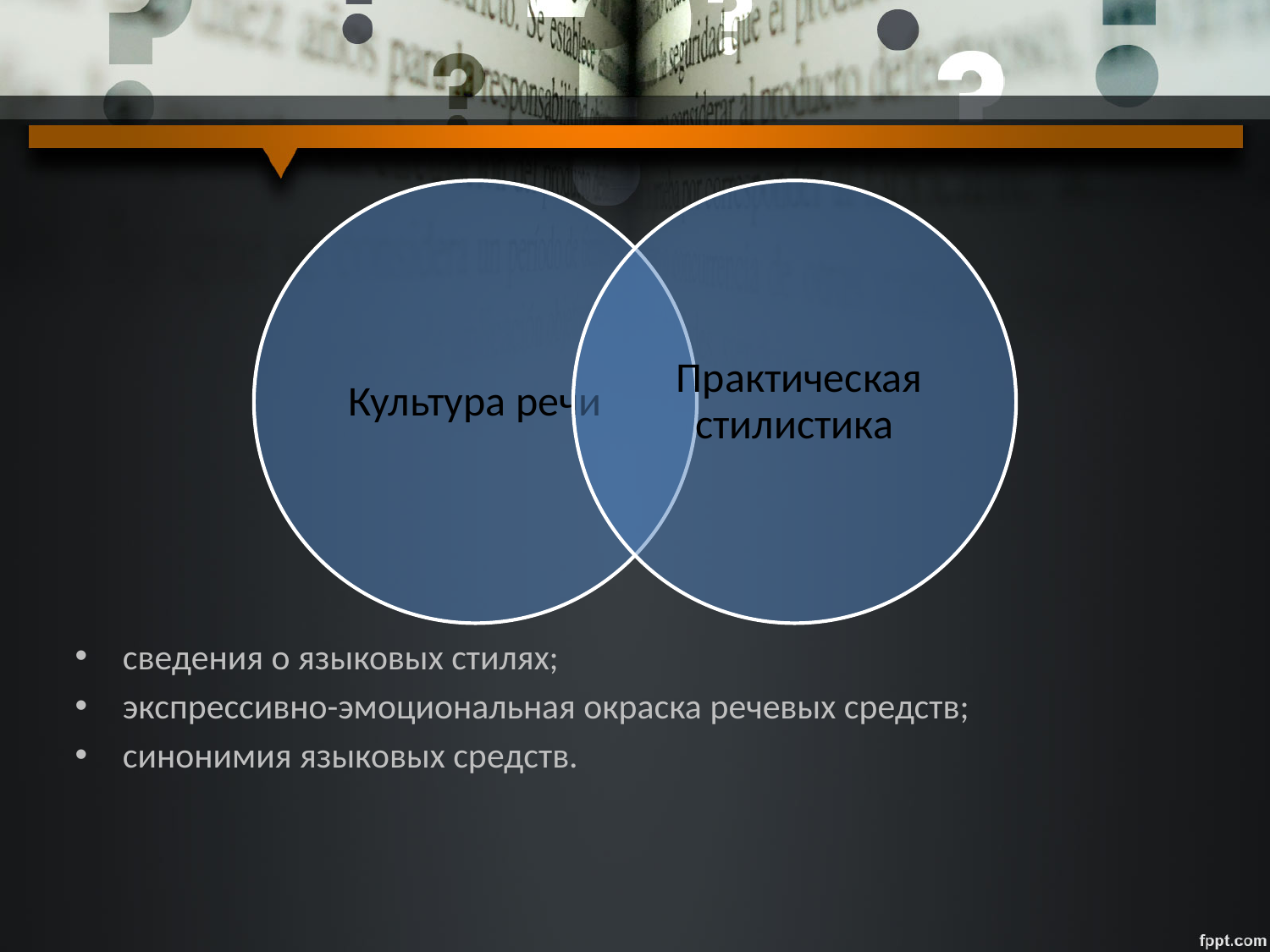

Культура речи
 Практическая стилистика
#

сведения о языковых стилях;
экспрессивно-эмоциональная окраска речевых средств;
синонимия языковых средств.